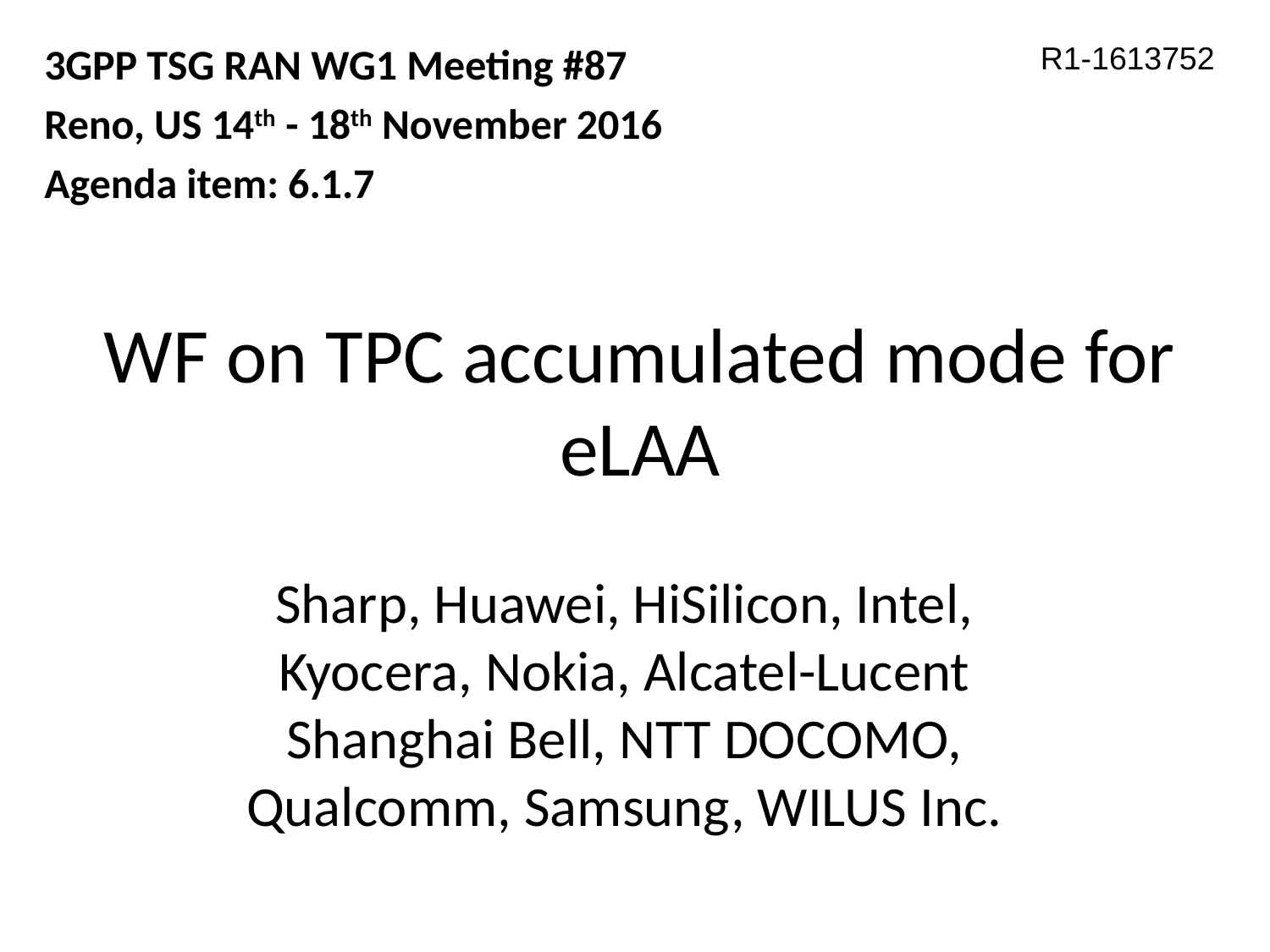

3GPP TSG RAN WG1 Meeting #87
Reno, US 14th - 18th November 2016
Agenda item: 6.1.7

R1-1613752
# WF on TPC accumulated mode for eLAA
Sharp, Huawei, HiSilicon, Intel, Kyocera, Nokia, Alcatel-Lucent Shanghai Bell, NTT DOCOMO, Qualcomm, Samsung, WILUS Inc.